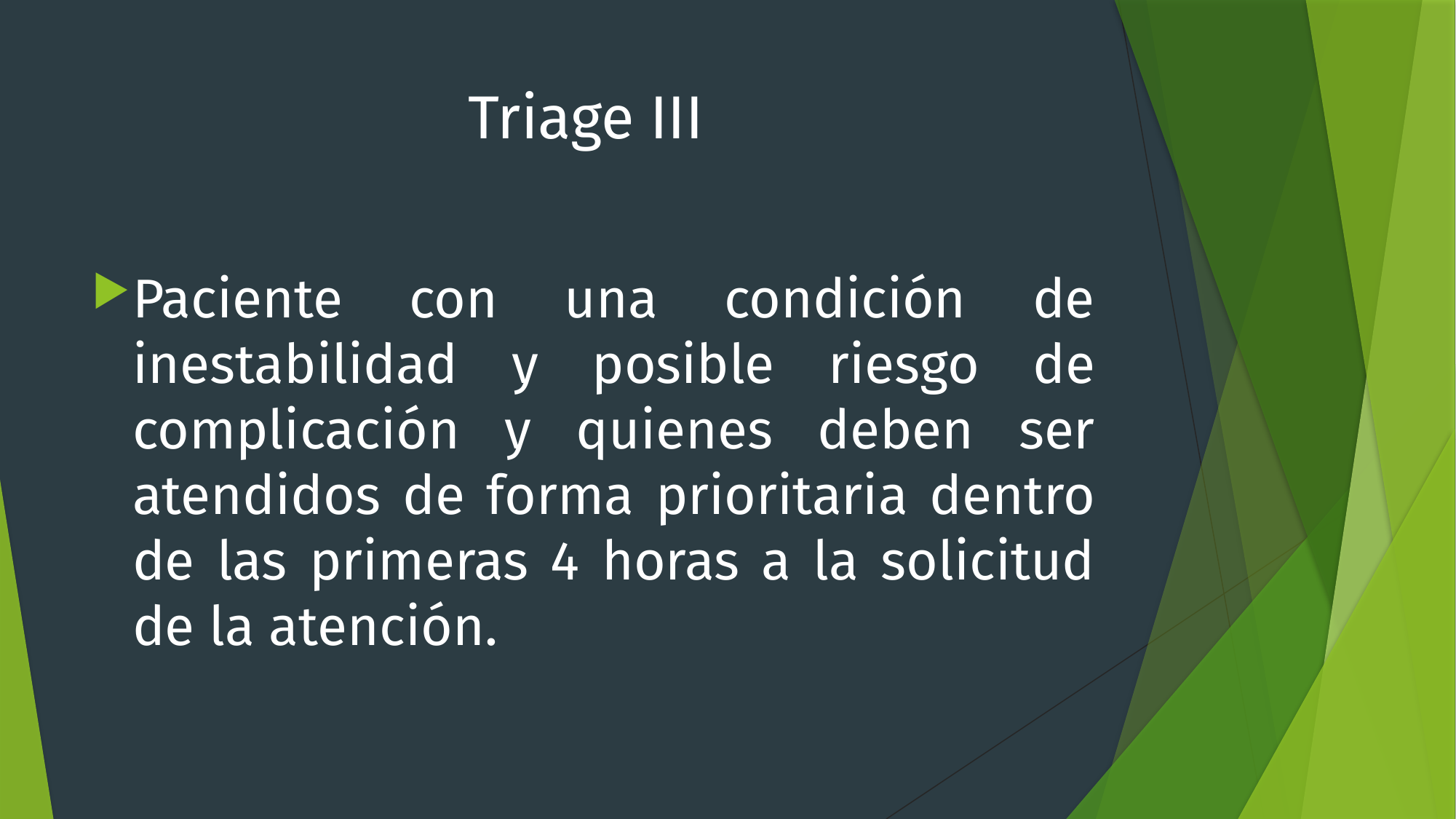

# Triage III
Paciente con una condición de inestabilidad y posible riesgo de complicación y quienes deben ser atendidos de forma prioritaria dentro de las primeras 4 horas a la solicitud de la atención.